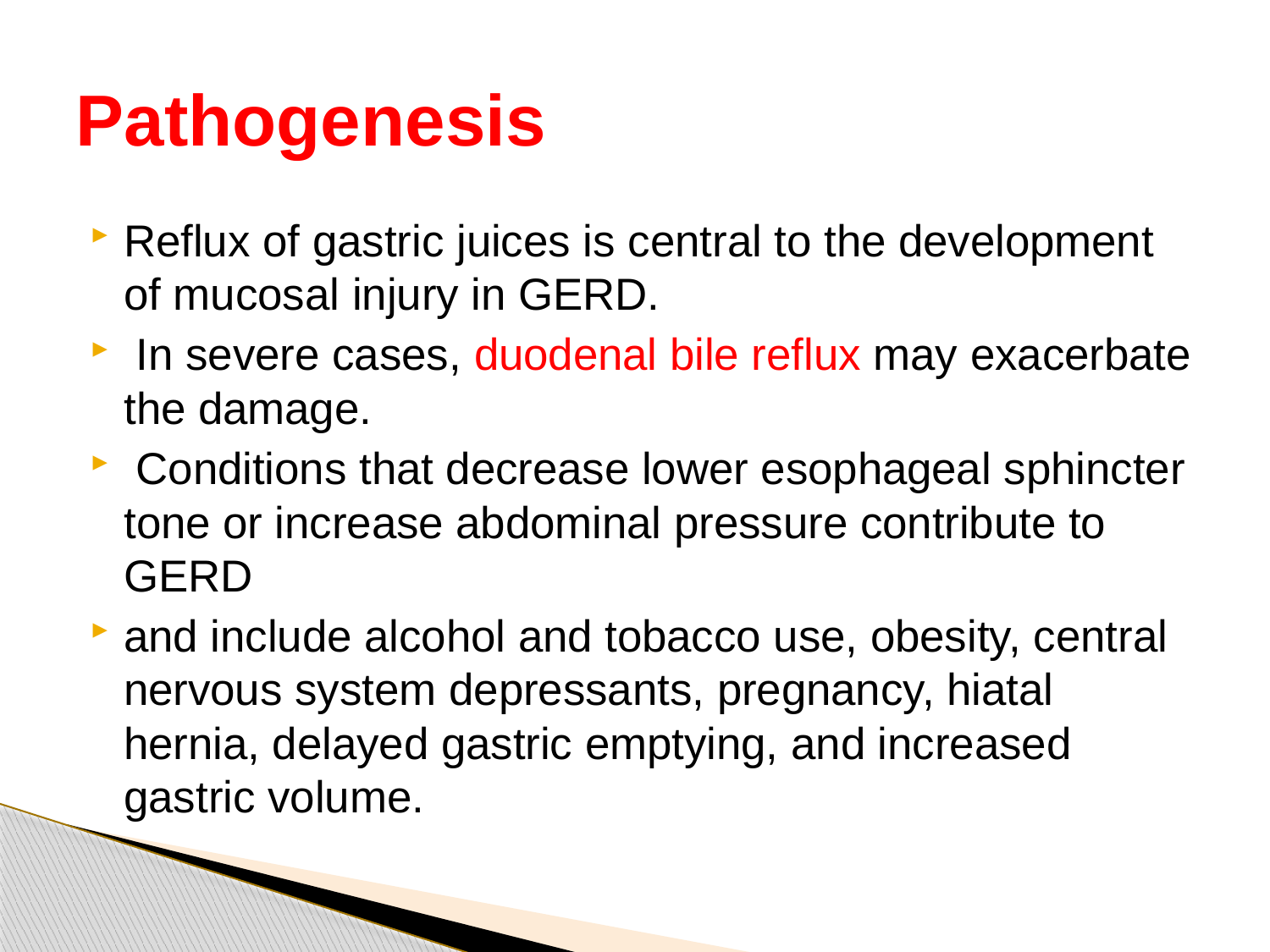

# Pathogenesis
Reflux of gastric juices is central to the development of mucosal injury in GERD.
 In severe cases, duodenal bile reflux may exacerbate the damage.
 Conditions that decrease lower esophageal sphincter tone or increase abdominal pressure contribute to GERD
and include alcohol and tobacco use, obesity, central nervous system depressants, pregnancy, hiatal hernia, delayed gastric emptying, and increased gastric volume.